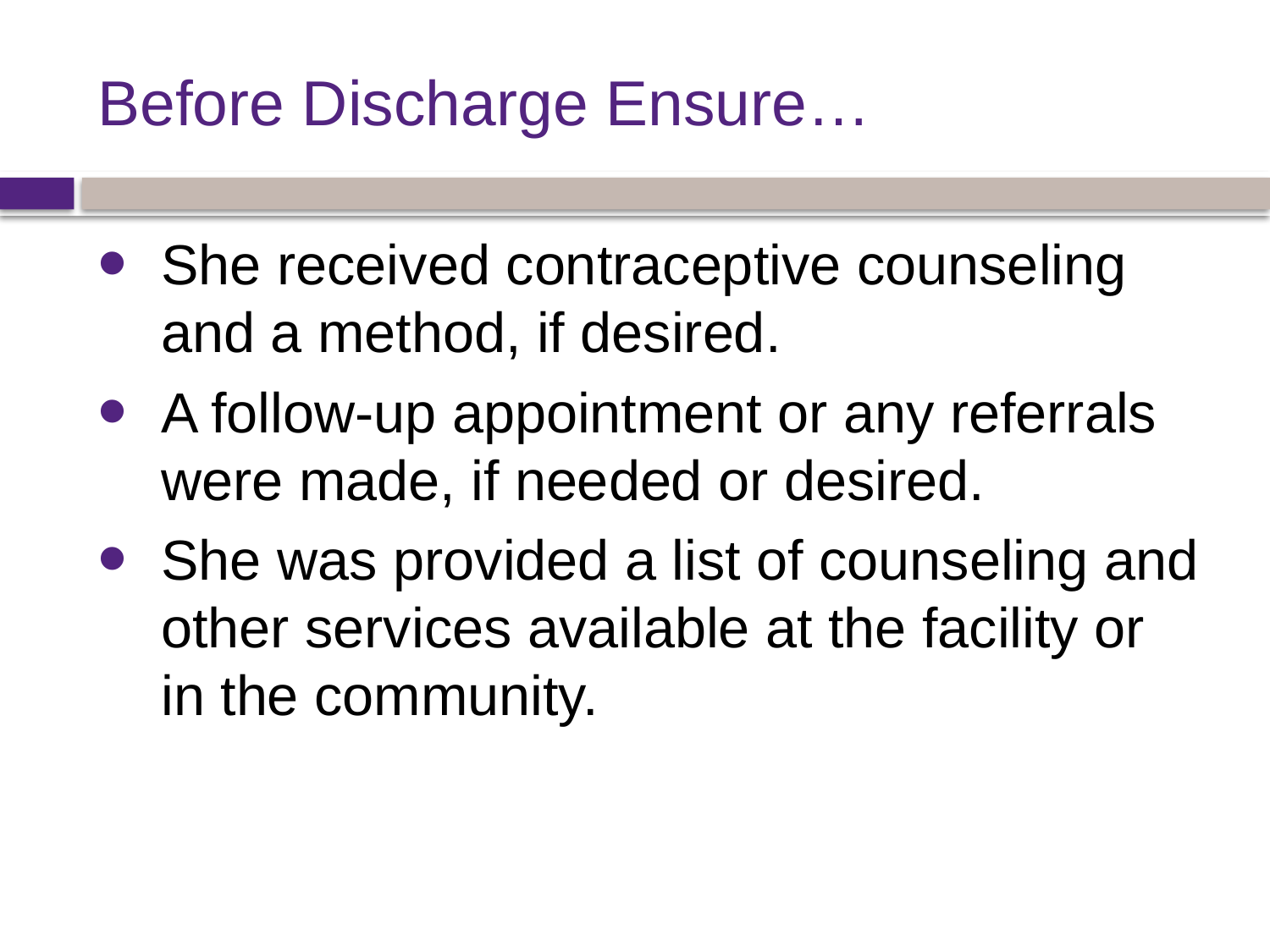

# Before Discharge Ensure…
She received contraceptive counseling and a method, if desired.
A follow-up appointment or any referrals were made, if needed or desired.
She was provided a list of counseling and other services available at the facility or in the community.